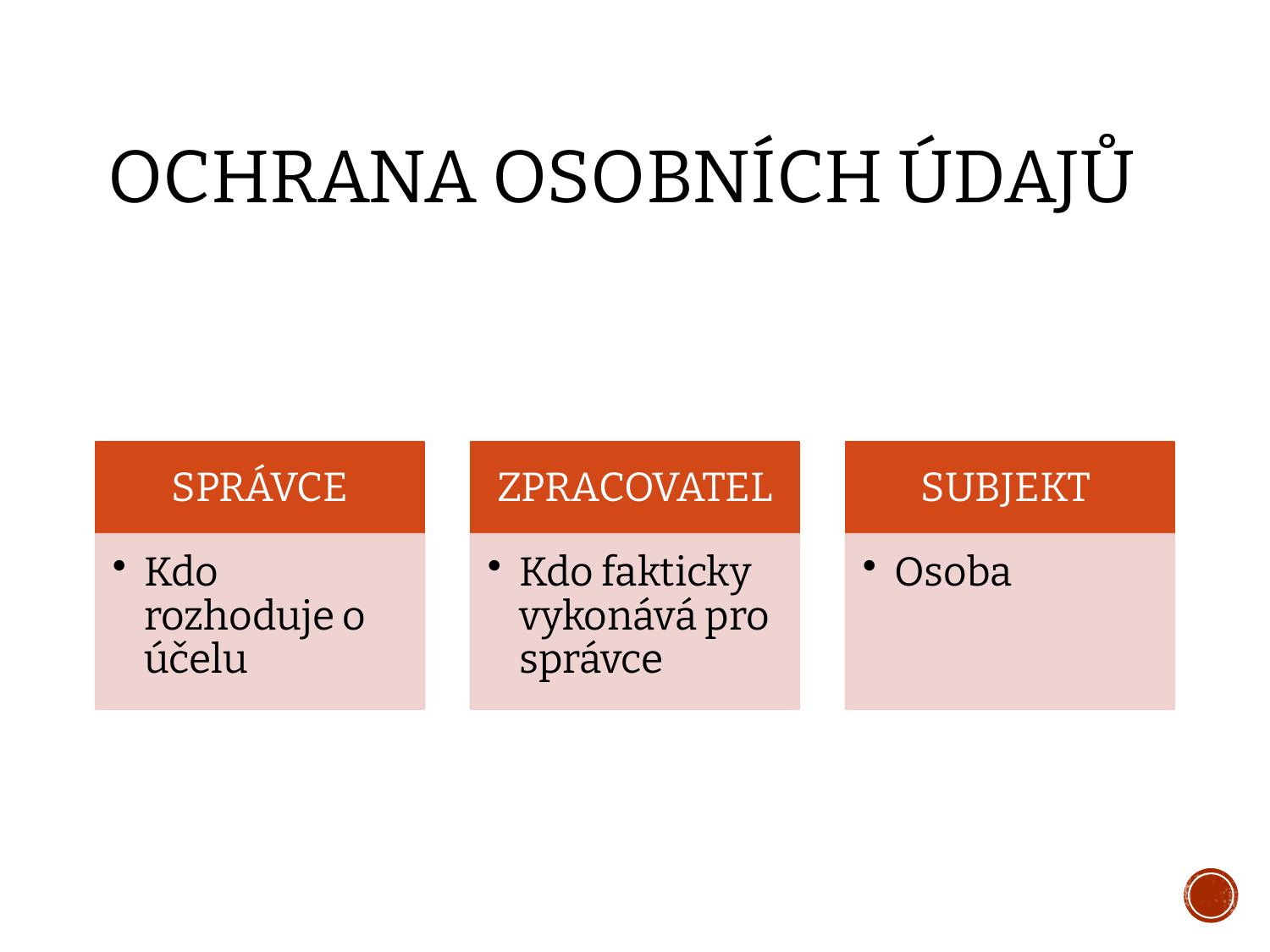

# Ochrana osobních údajů
SPRÁVCE
Kdo rozhoduje o účelu
ZPRACOVATEL
Kdo fakticky vykonává pro správce
SUBJEKT
Osoba